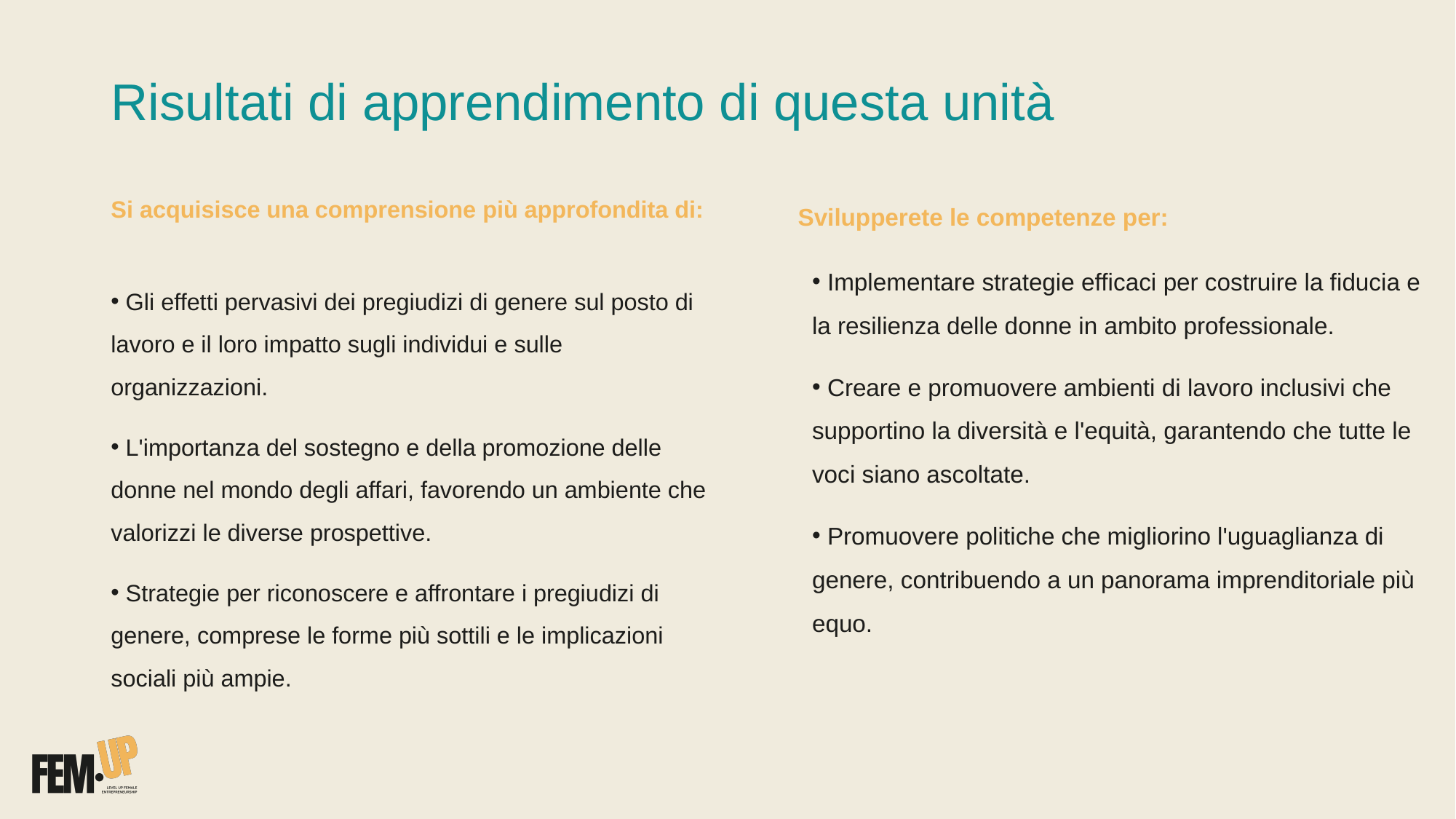

# Risultati di apprendimento di questa unità
Si acquisisce una comprensione più approfondita di:

 Gli effetti pervasivi dei pregiudizi di genere sul posto di lavoro e il loro impatto sugli individui e sulle organizzazioni.
 L'importanza del sostegno e della promozione delle donne nel mondo degli affari, favorendo un ambiente che valorizzi le diverse prospettive.
 Strategie per riconoscere e affrontare i pregiudizi di genere, comprese le forme più sottili e le implicazioni sociali più ampie.

      Svilupperete le competenze per:
 Implementare strategie efficaci per costruire la fiducia e la resilienza delle donne in ambito professionale.
 Creare e promuovere ambienti di lavoro inclusivi che supportino la diversità e l'equità, garantendo che tutte le voci siano ascoltate.
 Promuovere politiche che migliorino l'uguaglianza di genere, contribuendo a un panorama imprenditoriale più equo.